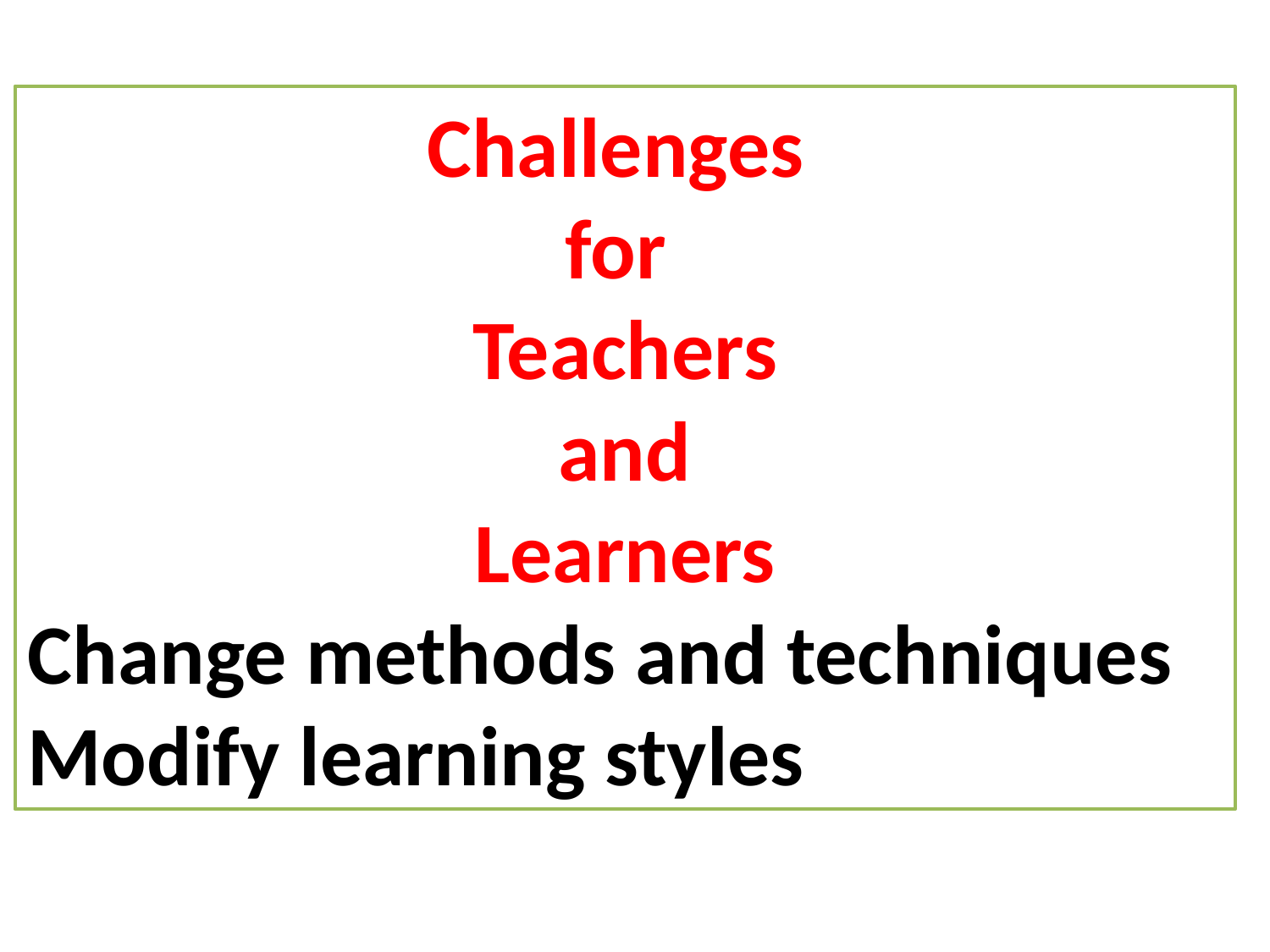

Challenges
for
Teachers
and
Learners
Change methods and techniques
Modify learning styles